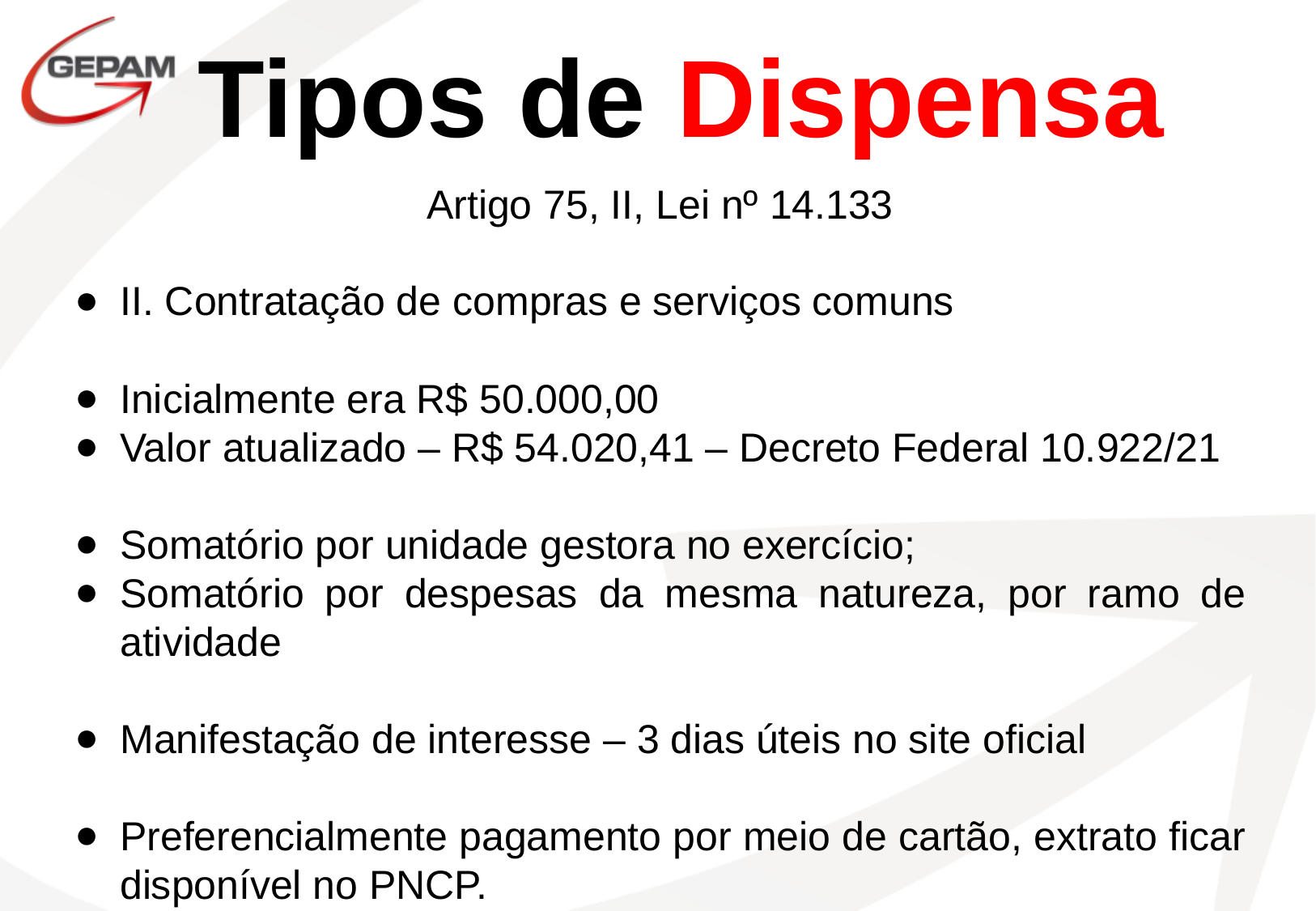

# Tipos de Dispensa
Artigo 75, II, Lei nº 14.133

II. Contratação de compras e serviços comuns

Inicialmente era R$ 50.000,00
Valor atualizado – R$ 54.020,41 – Decreto Federal 10.922/21

Somatório por unidade gestora no exercício;
Somatório por despesas da mesma natureza, por ramo de atividade

Manifestação de interesse – 3 dias úteis no site oficial

Preferencialmente pagamento por meio de cartão, extrato ficar disponível no PNCP.